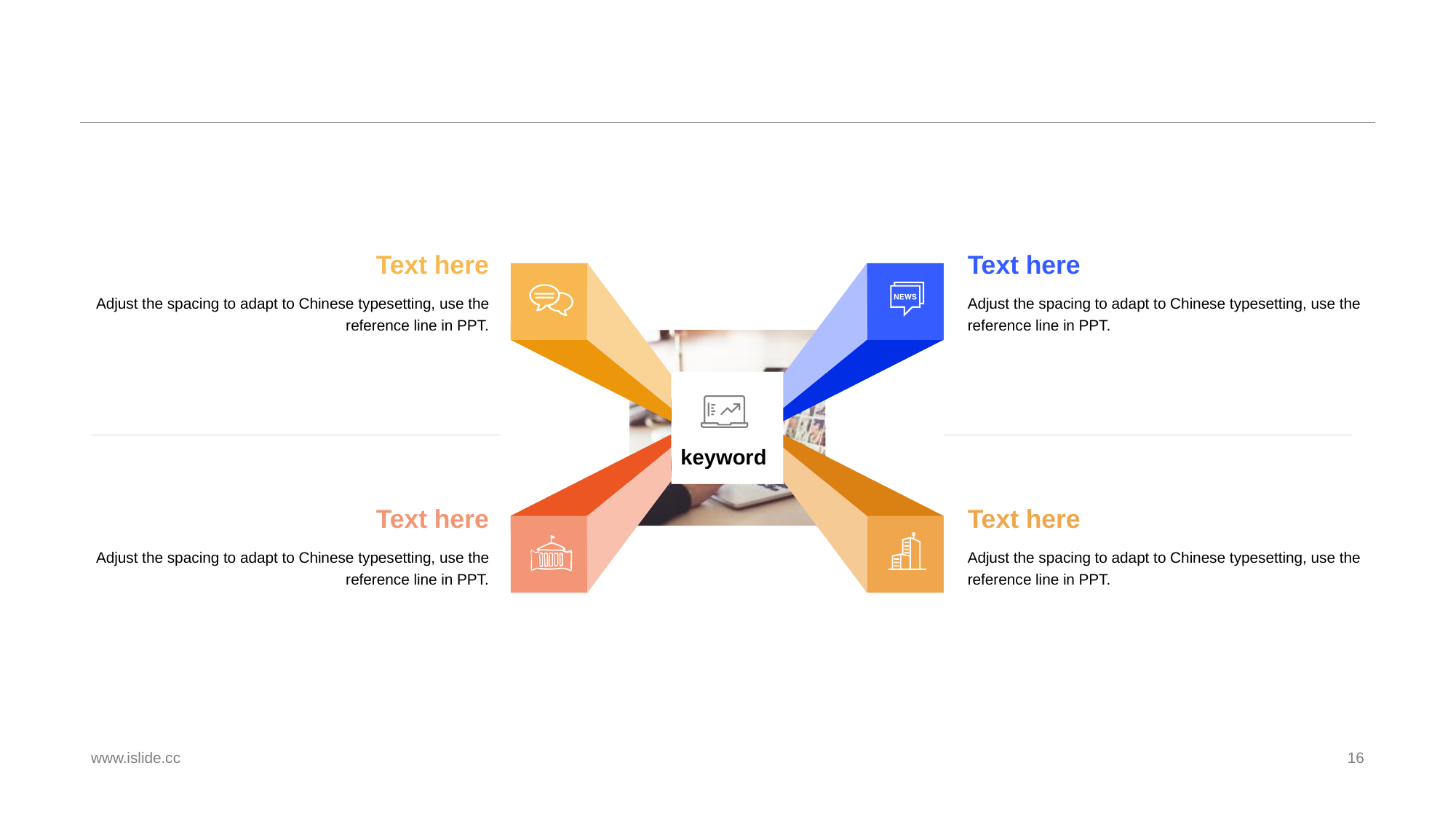

#
Text here
Text here

Adjust the spacing to adapt to Chinese typesetting, use the reference line in PPT.
Adjust the spacing to adapt to Chinese typesetting, use the reference line in PPT.

keyword

Text here
Text here

Adjust the spacing to adapt to Chinese typesetting, use the reference line in PPT.
Adjust the spacing to adapt to Chinese typesetting, use the reference line in PPT.

www.islide.cc
16